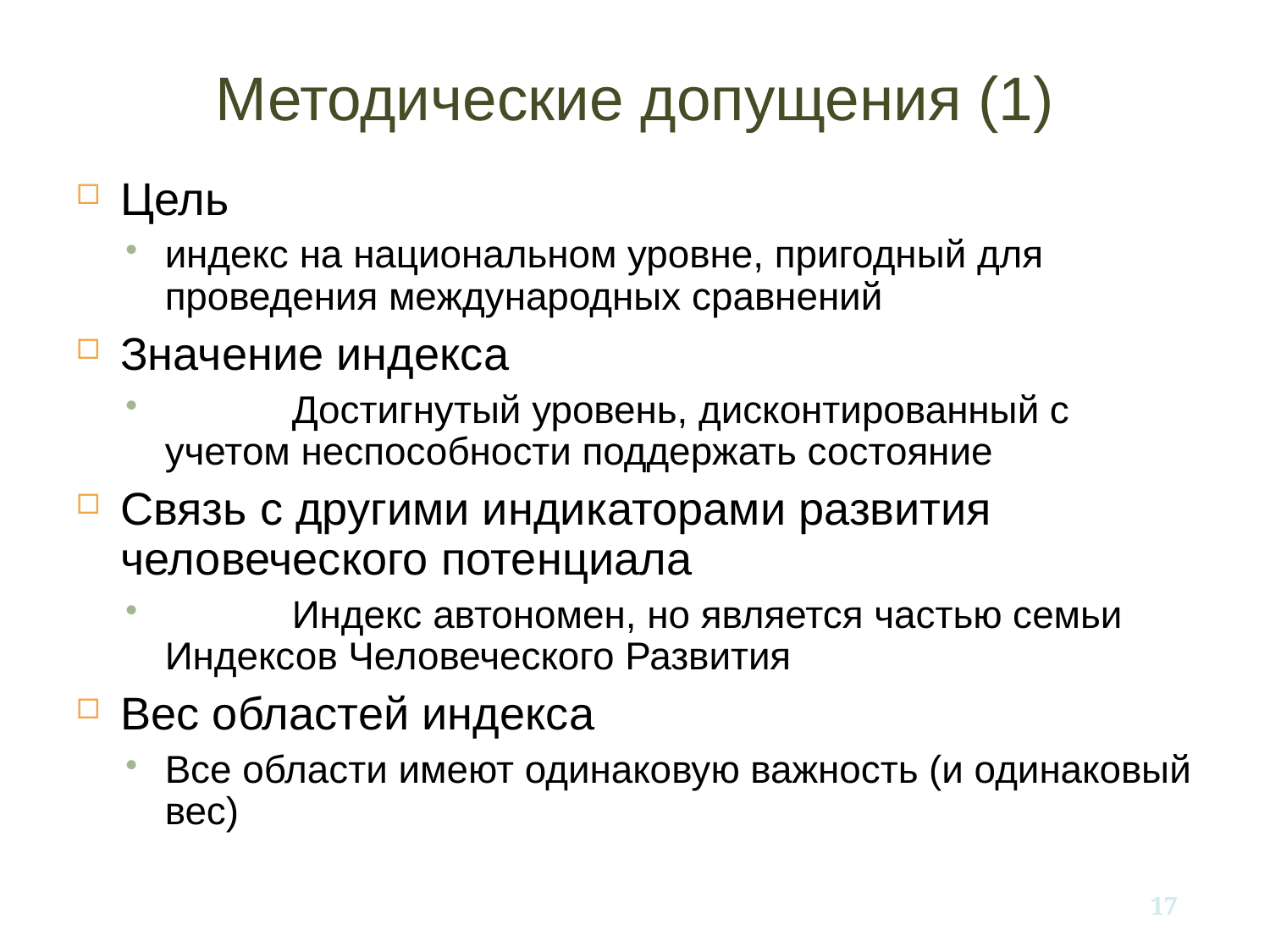

Методические допущения (1)
Цель
индекс на национальном уровне, пригодный для проведения международных сравнений
Значение индекса
	Достигнутый уровень, дисконтированный с учетом неспособности поддержать состояние
Связь с другими индикаторами развития человеческого потенциала
	Индекс автономен, но является частью семьи Индексов Человеческого Развития
Вес областей индекса
Все области имеют одинаковую важность (и одинаковый вес)
17